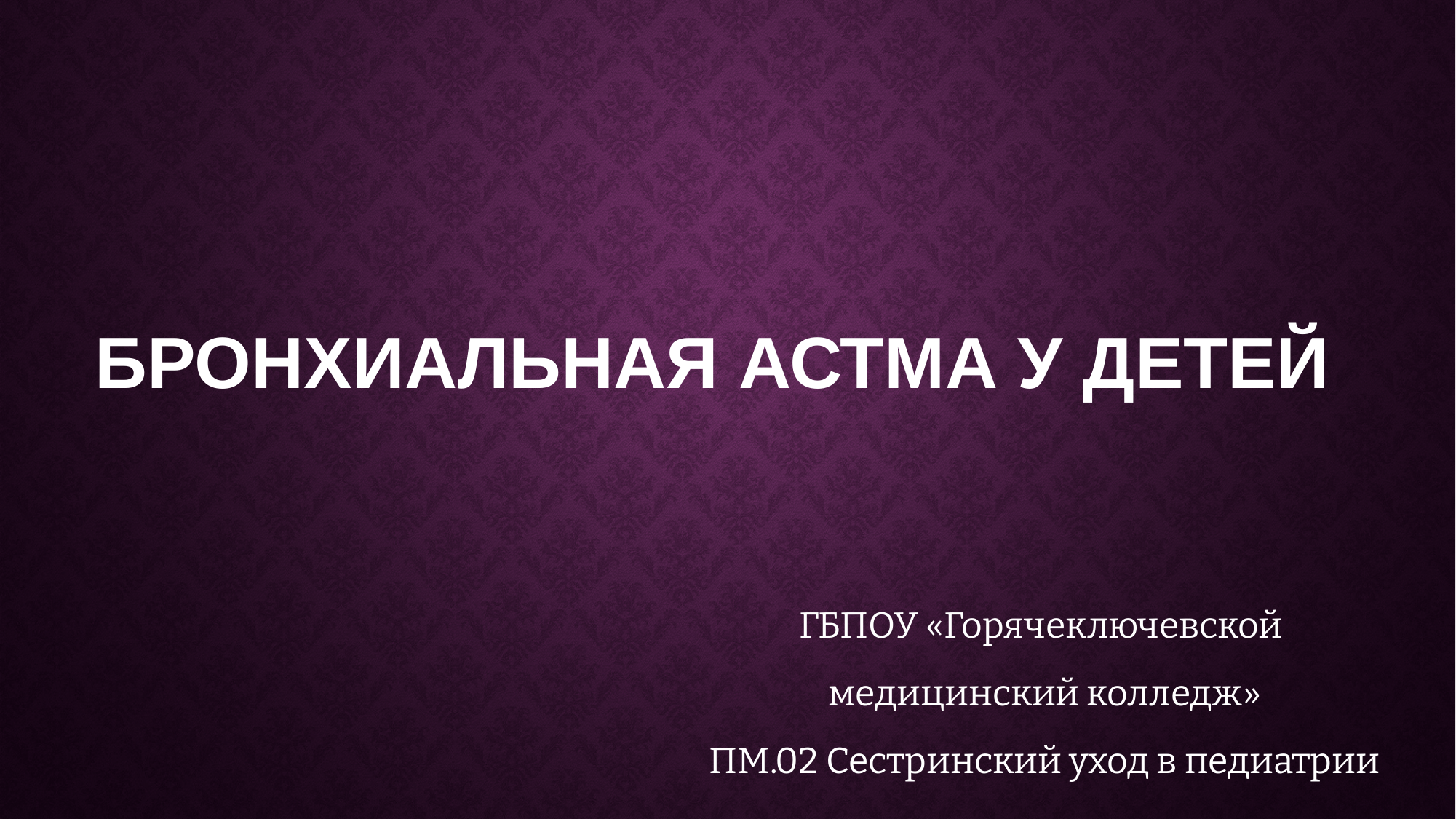

# Бронхиальная астма у детей
ГБПОУ «Горячеключевской
медицинский колледж»
ПМ.02 Сестринский уход в педиатрии